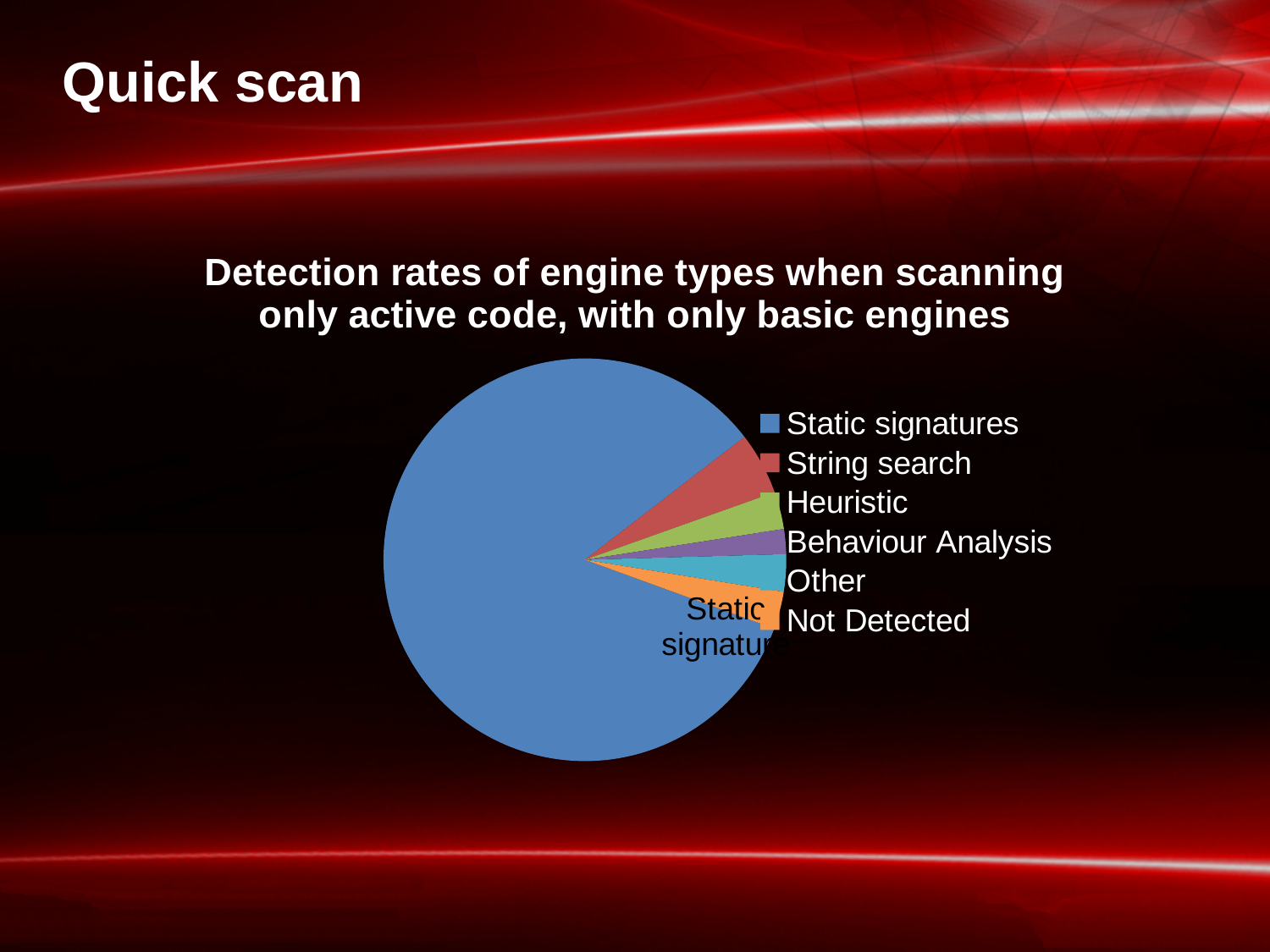

# Quick scan

### Chart: Detection rates of engine types when scanning only active code, with only basic engines

| Category | Detection rates of engine types when scanning only active code |
|---|---|
| Static signatures | 84.0 |
| String search | 5.0 |
| Heuristic | 3.0 |
| Behaviour Analysis | 2.0 |
| Other | 3.0 |
| Not Detected | 3.0 |